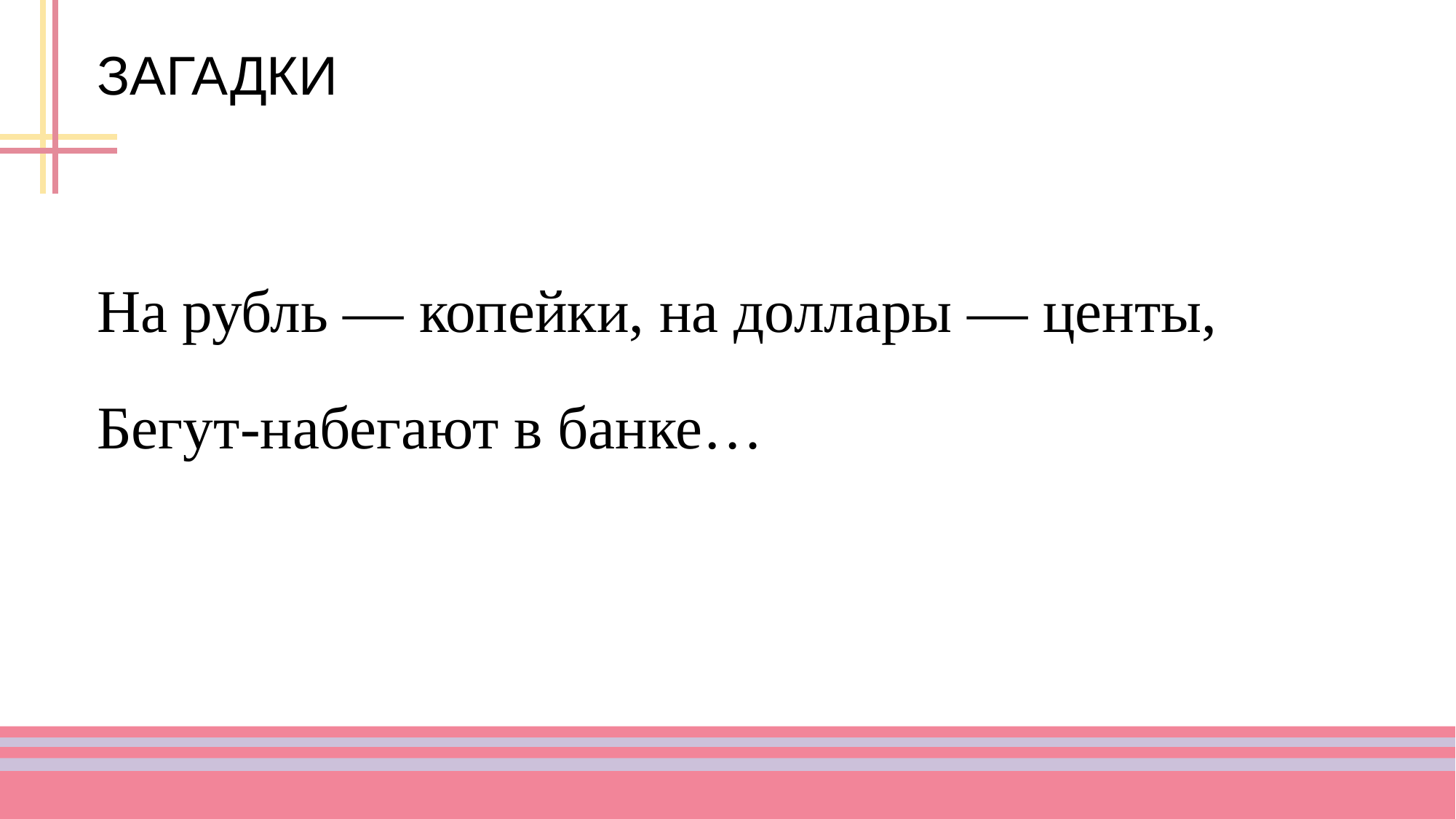

# ЗАГАДКИ

На рубль — копейки, на доллары — центы,
Бегут-набегают в банке…
11